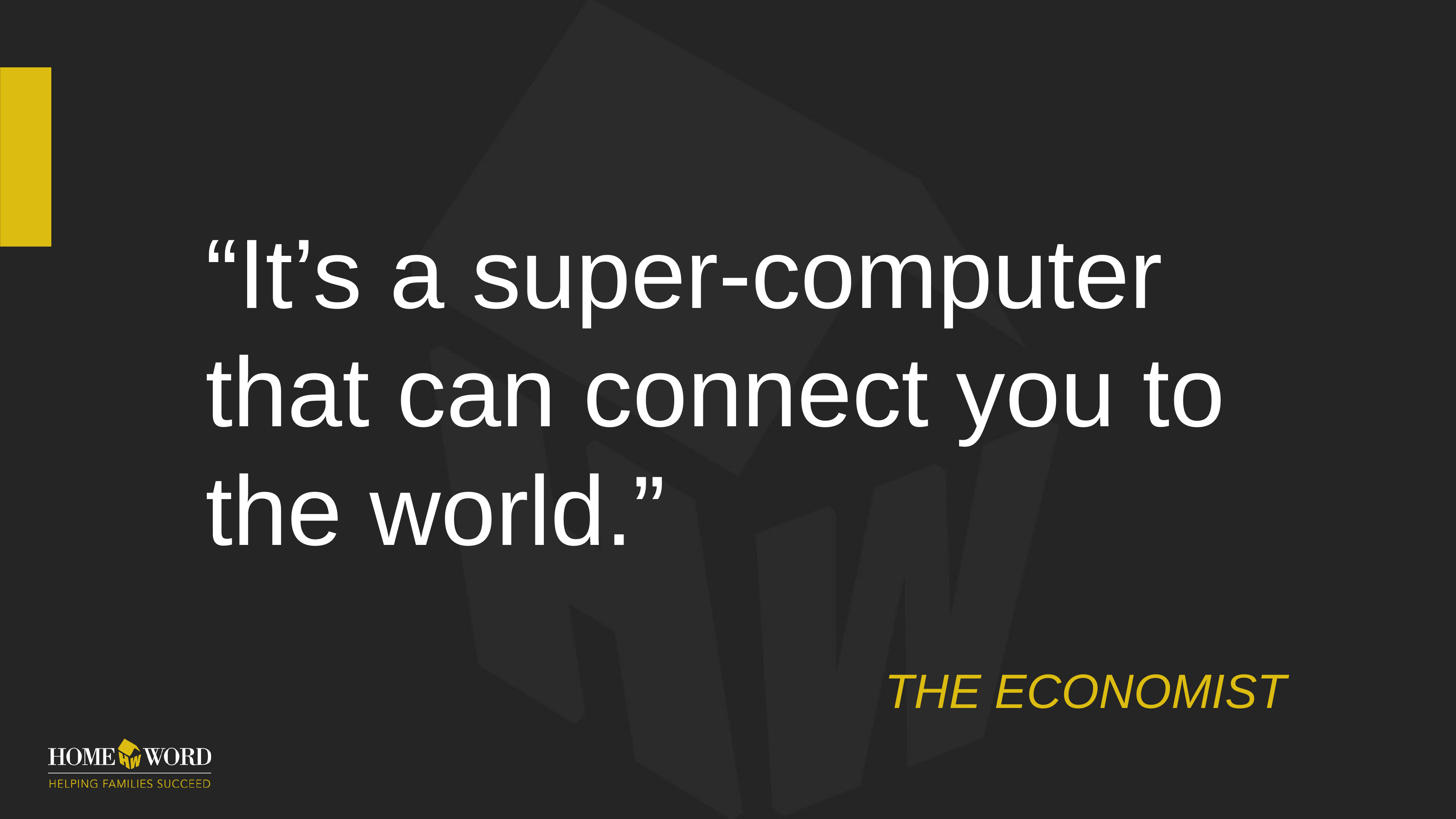

# “It’s a super-computer that can connect you to the world.”
THE ECONOMIST